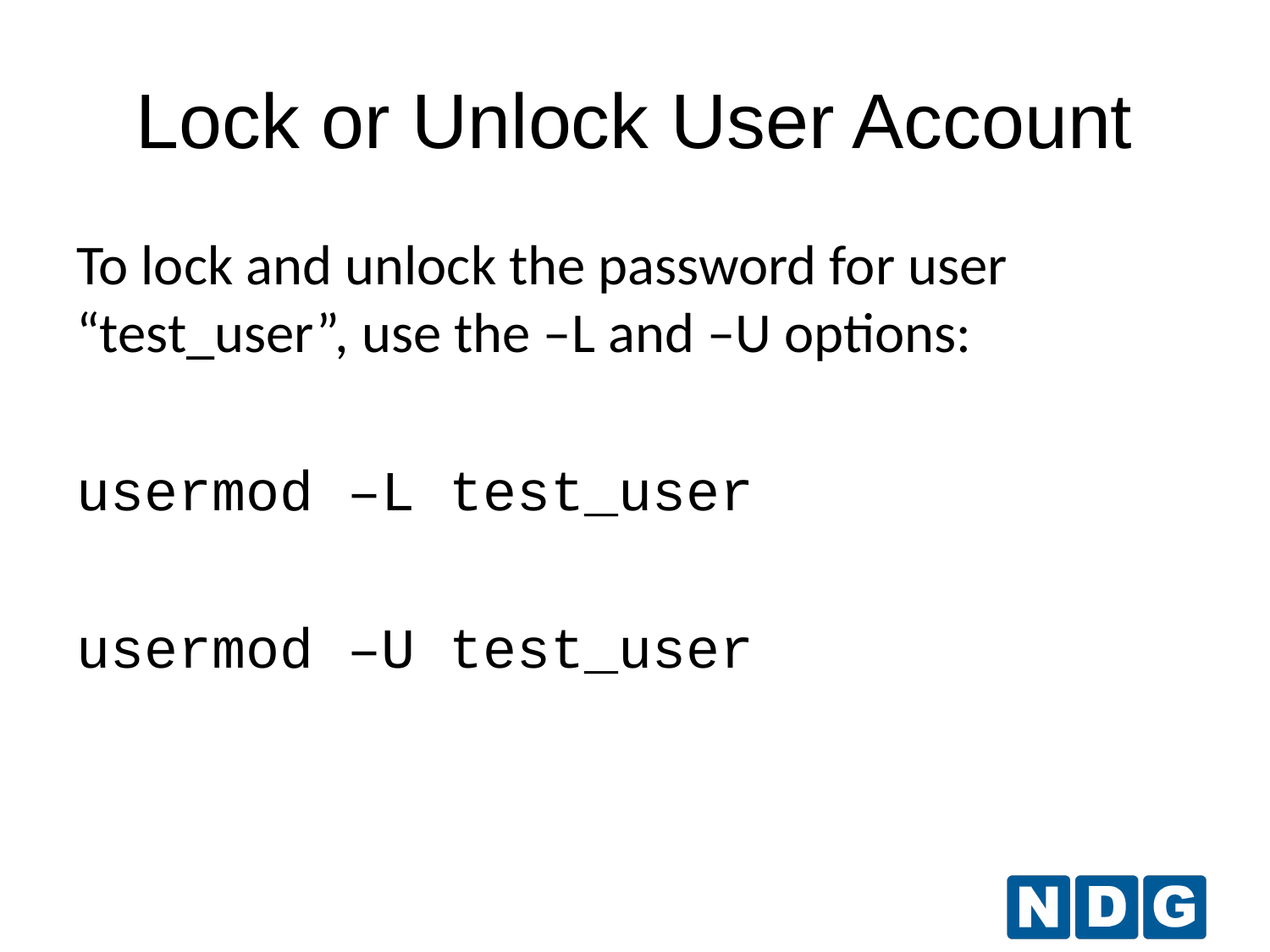

Lock or Unlock User Account
To lock and unlock the password for user “test_user”, use the –L and –U options:

usermod –L test_user

usermod –U test_user